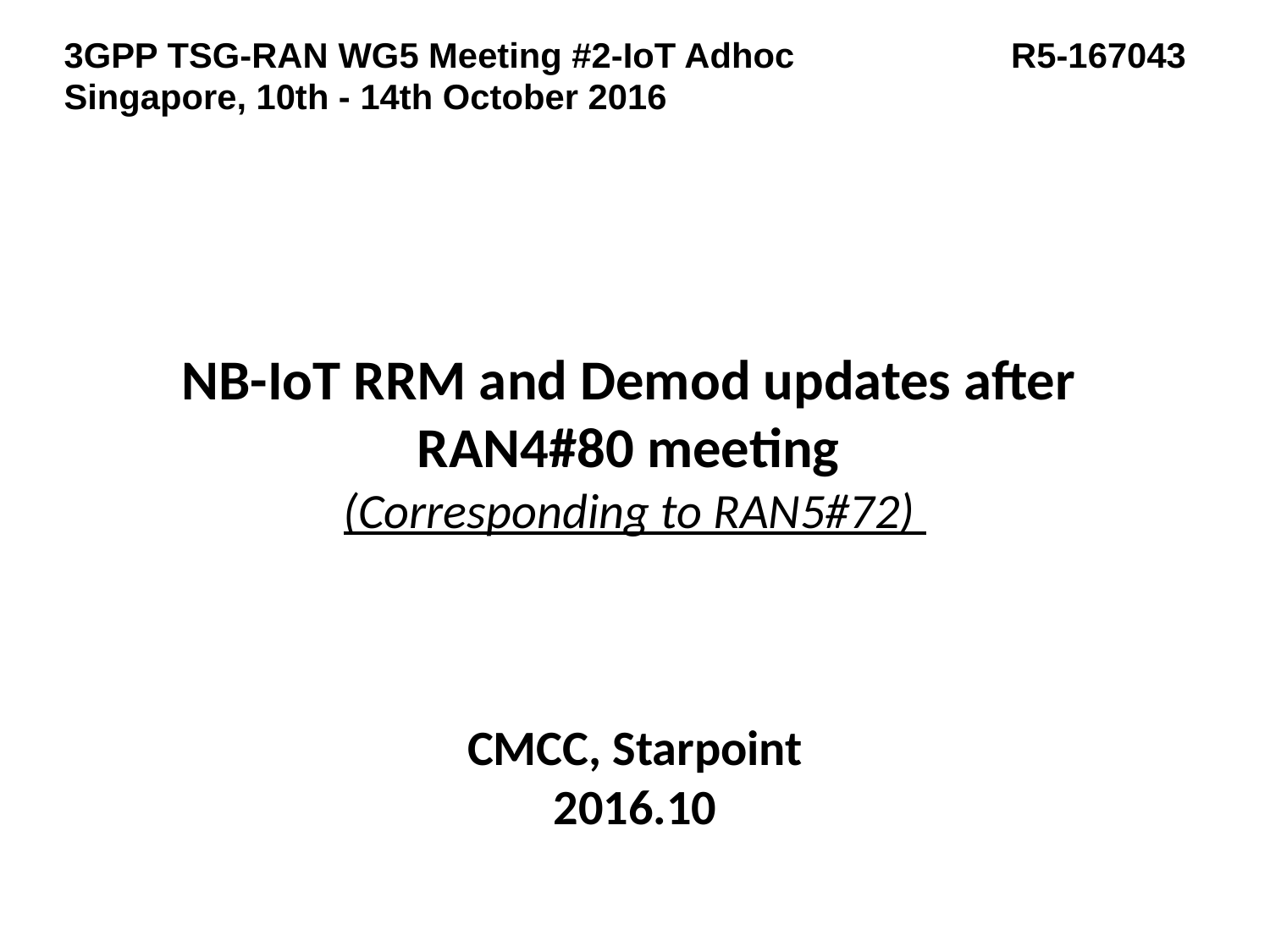

3GPP TSG-RAN WG5 Meeting #2-IoT Adhoc	                   R5-167043
Singapore, 10th - 14th October 2016
# NB-IoT RRM and Demod updates after RAN4#80 meeting (Corresponding to RAN5#72) CMCC, Starpoint 2016.10